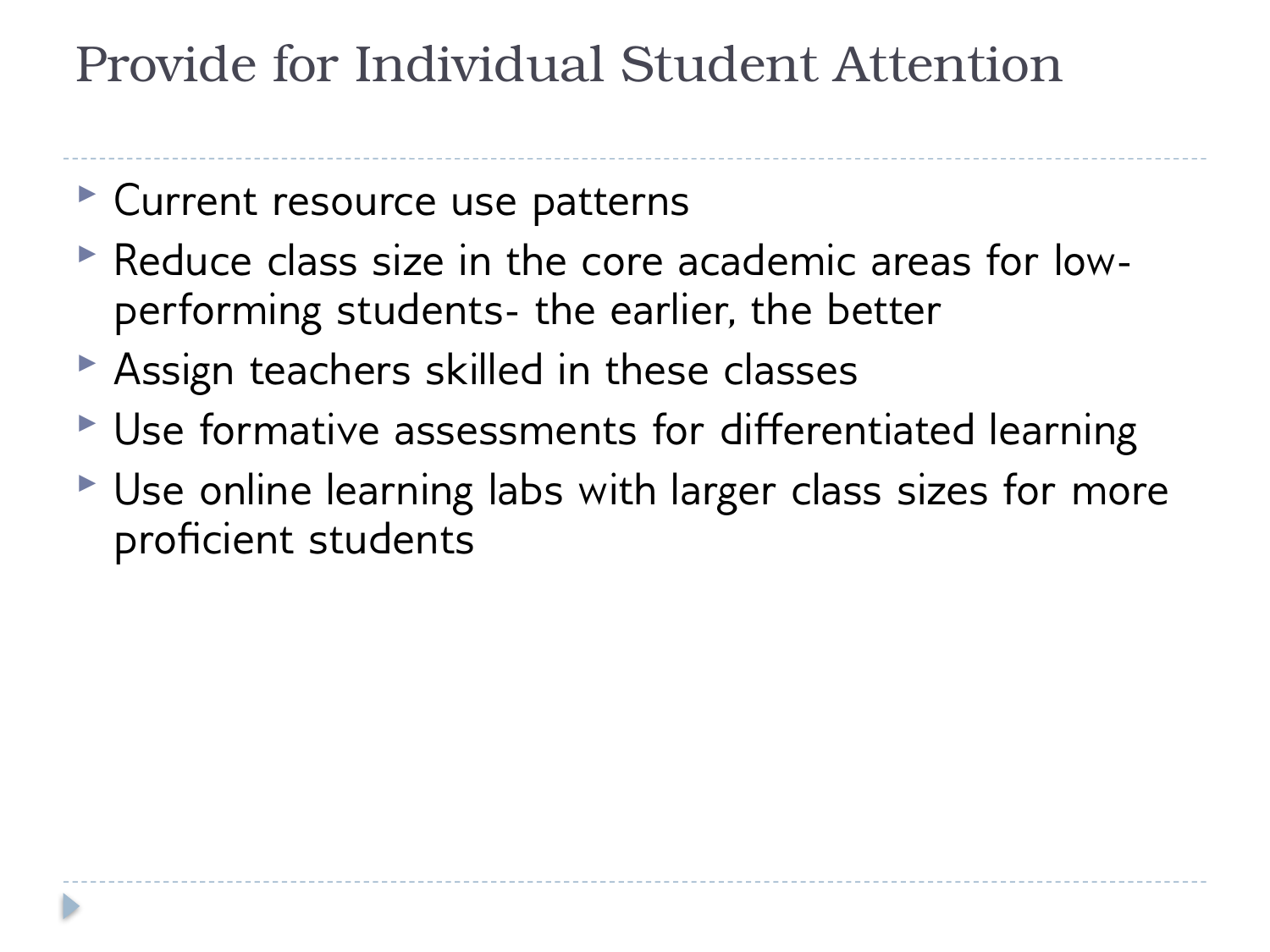

# Provide for Individual Student Attention
Current resource use patterns
Reduce class size in the core academic areas for low-performing students- the earlier, the better
Assign teachers skilled in these classes
Use formative assessments for differentiated learning
Use online learning labs with larger class sizes for more proficient students